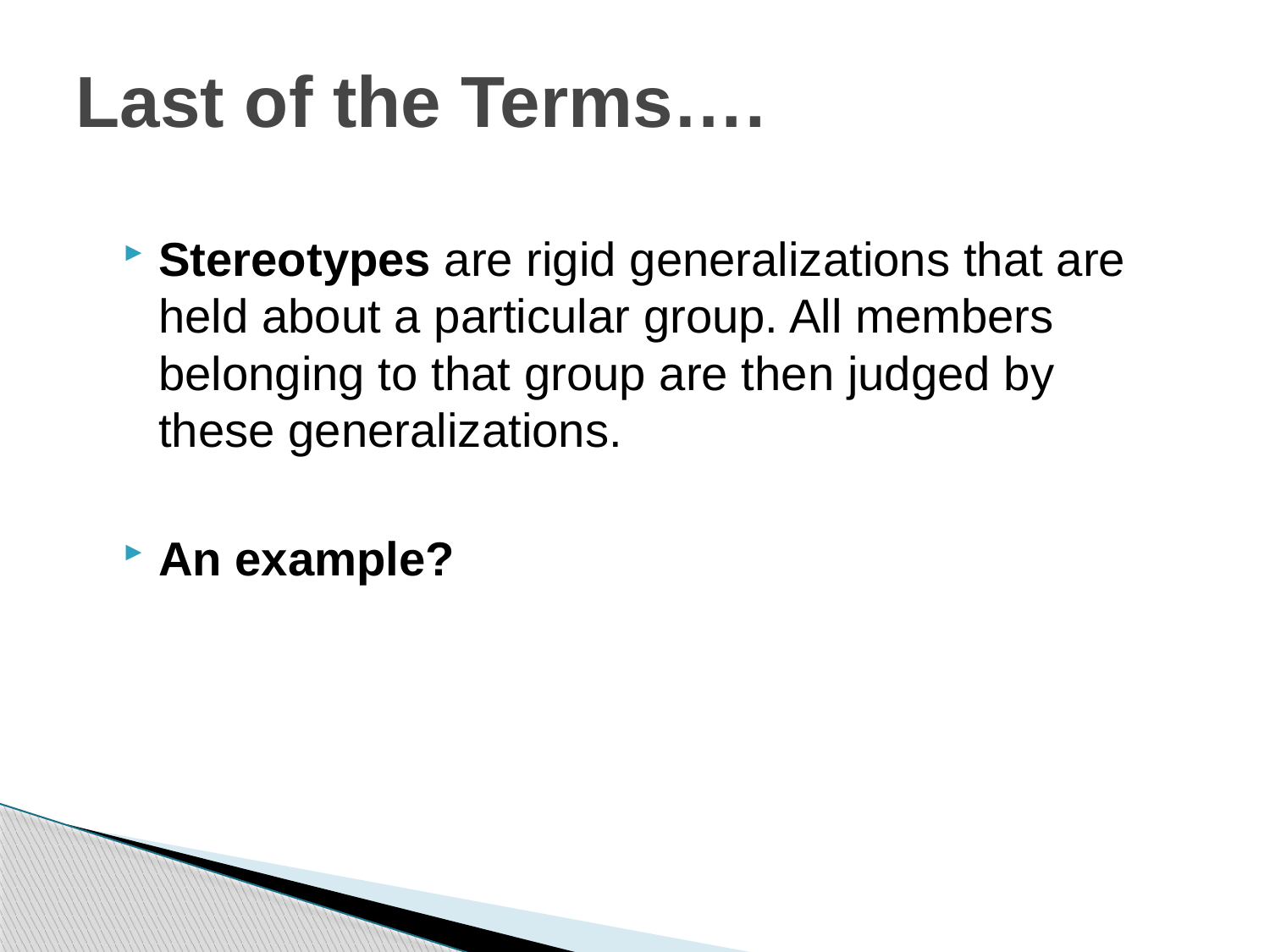

# Last of the Terms….
Stereotypes are rigid generalizations that are held about a particular group. All members belonging to that group are then judged by these generalizations.

An example?